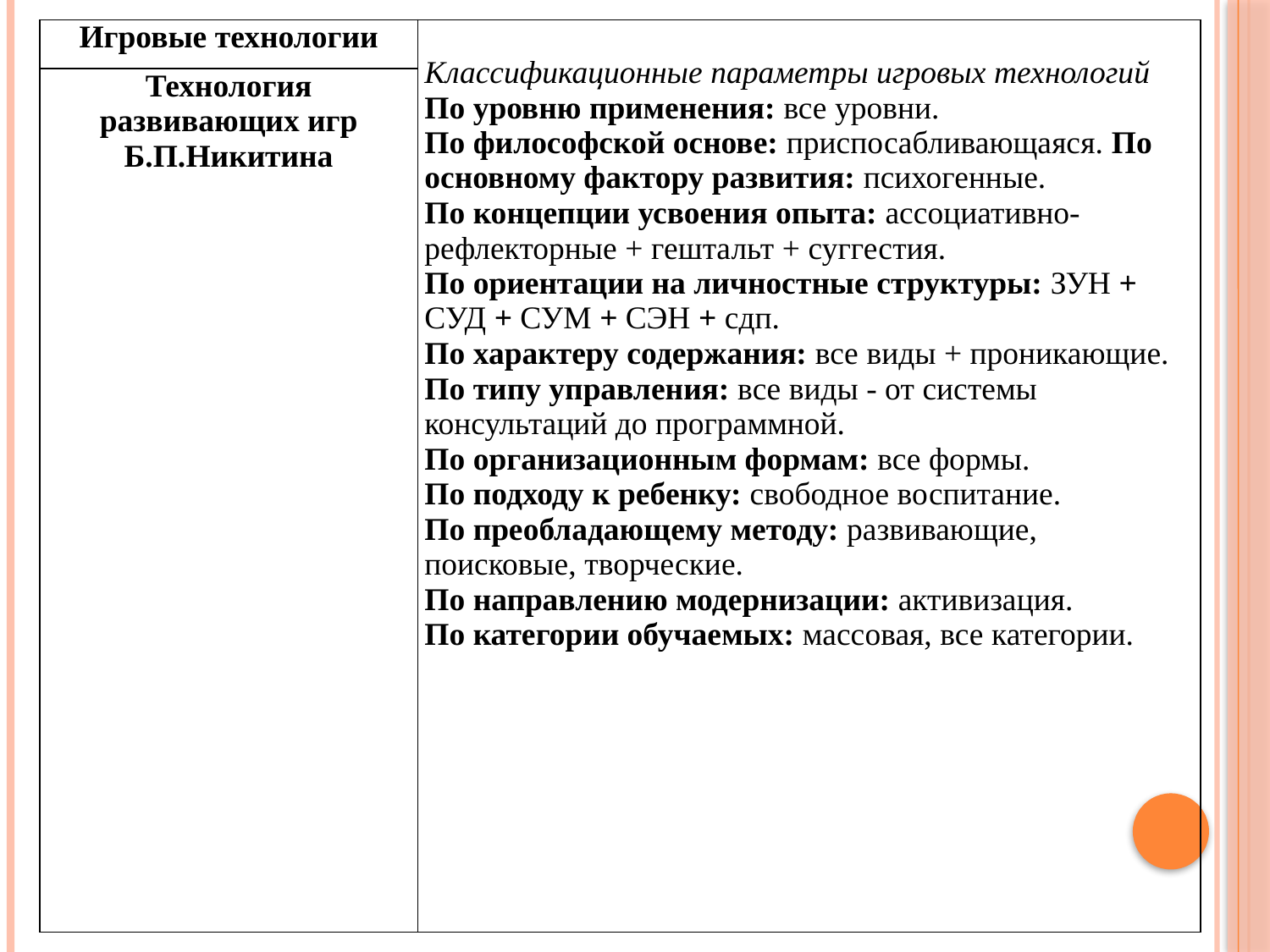

| Игровые технологии | Классификационные параметры игровых технологий По уровню применения: все уровни. По философской основе: приспосабливающаяся. По основному фактору развития: психогенные. По концепции усвоения опыта: ассоциативно-рефлекторные + гештальт + суггестия. По ориентации на личностные структуры: ЗУН + СУД + СУМ + СЭН + сдп. По характеру содержания: все виды + проникающие. По типу управления: все виды - от системы консультаций до программной. По организационным формам: все формы. По подходу к ребенку: свободное воспитание. По преобладающему методу: развивающие, поисковые, творческие. По направлению модернизации: активизация. По категории обучаемых: массовая, все категории. |
| --- | --- |
| Технология развивающих игр Б.П.Никитина |  |